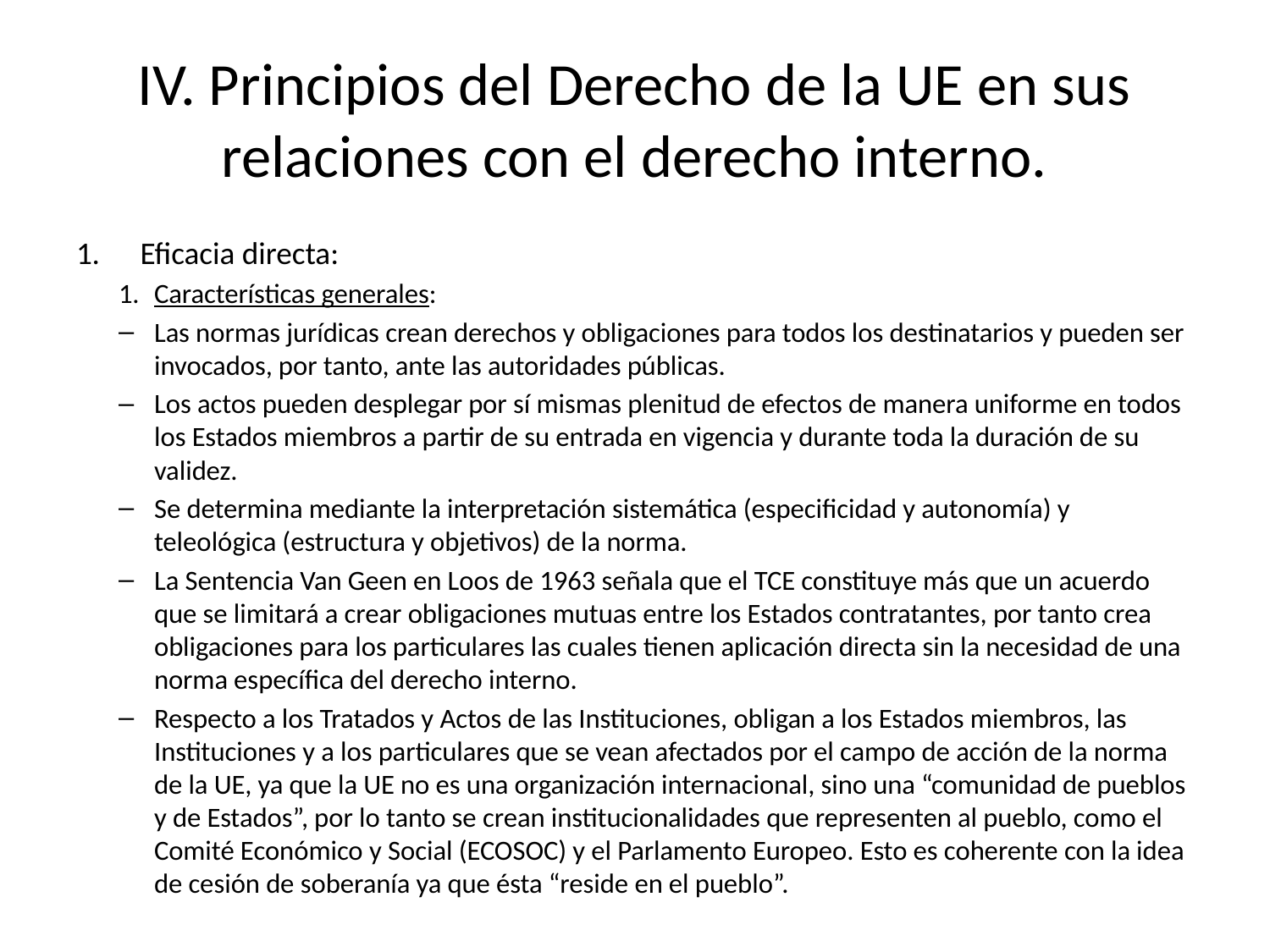

# IV. Principios del Derecho de la UE en sus relaciones con el derecho interno.
Eficacia directa:
Características generales:
Las normas jurídicas crean derechos y obligaciones para todos los destinatarios y pueden ser invocados, por tanto, ante las autoridades públicas.
Los actos pueden desplegar por sí mismas plenitud de efectos de manera uniforme en todos los Estados miembros a partir de su entrada en vigencia y durante toda la duración de su validez.
Se determina mediante la interpretación sistemática (especificidad y autonomía) y teleológica (estructura y objetivos) de la norma.
La Sentencia Van Geen en Loos de 1963 señala que el TCE constituye más que un acuerdo que se limitará a crear obligaciones mutuas entre los Estados contratantes, por tanto crea obligaciones para los particulares las cuales tienen aplicación directa sin la necesidad de una norma específica del derecho interno.
Respecto a los Tratados y Actos de las Instituciones, obligan a los Estados miembros, las Instituciones y a los particulares que se vean afectados por el campo de acción de la norma de la UE, ya que la UE no es una organización internacional, sino una “comunidad de pueblos y de Estados”, por lo tanto se crean institucionalidades que representen al pueblo, como el Comité Económico y Social (ECOSOC) y el Parlamento Europeo. Esto es coherente con la idea de cesión de soberanía ya que ésta “reside en el pueblo”.